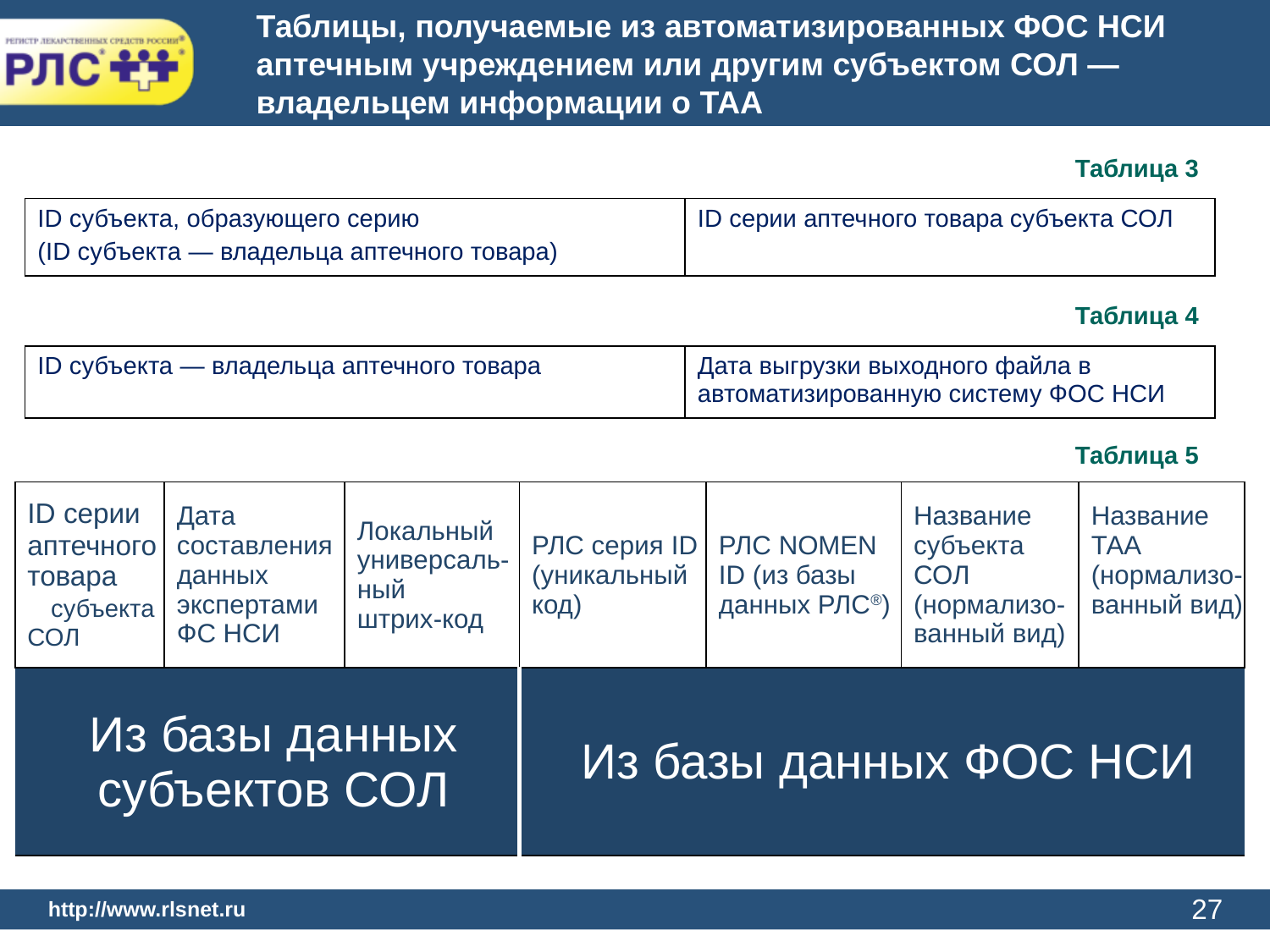

Таблицы, получаемые из автоматизированных ФОС НСИ
аптечным учреждением или другим субъектом СОЛ —
владельцем информации о ТАА
Таблица 3
| ID субъекта, образующего серию (ID субъекта — владельца аптечного товара) | ID серии аптечного товара субъекта СОЛ |
| --- | --- |
Таблица 4
| ID субъекта — владельца аптечного товара | Дата выгрузки выходного файла в автоматизированную систему ФОС НСИ |
| --- | --- |
Таблица 5
| ID серии аптечного товара субъекта СОЛ | Дата составления данных экспертами ФС НСИ | Локальный универсаль-ный штрих-код | РЛС серия ID (уникальный код) | РЛС NOMEN ID (из базы данных РЛС®) | Название субъекта СОЛ (нормализо-ванный вид) | Название ТАА (нормализо-ванный вид) |
| --- | --- | --- | --- | --- | --- | --- |
| Из базы данных субъектов СОЛ |  |  | Из базы данных ФОС НСИ |  |  |  |
27